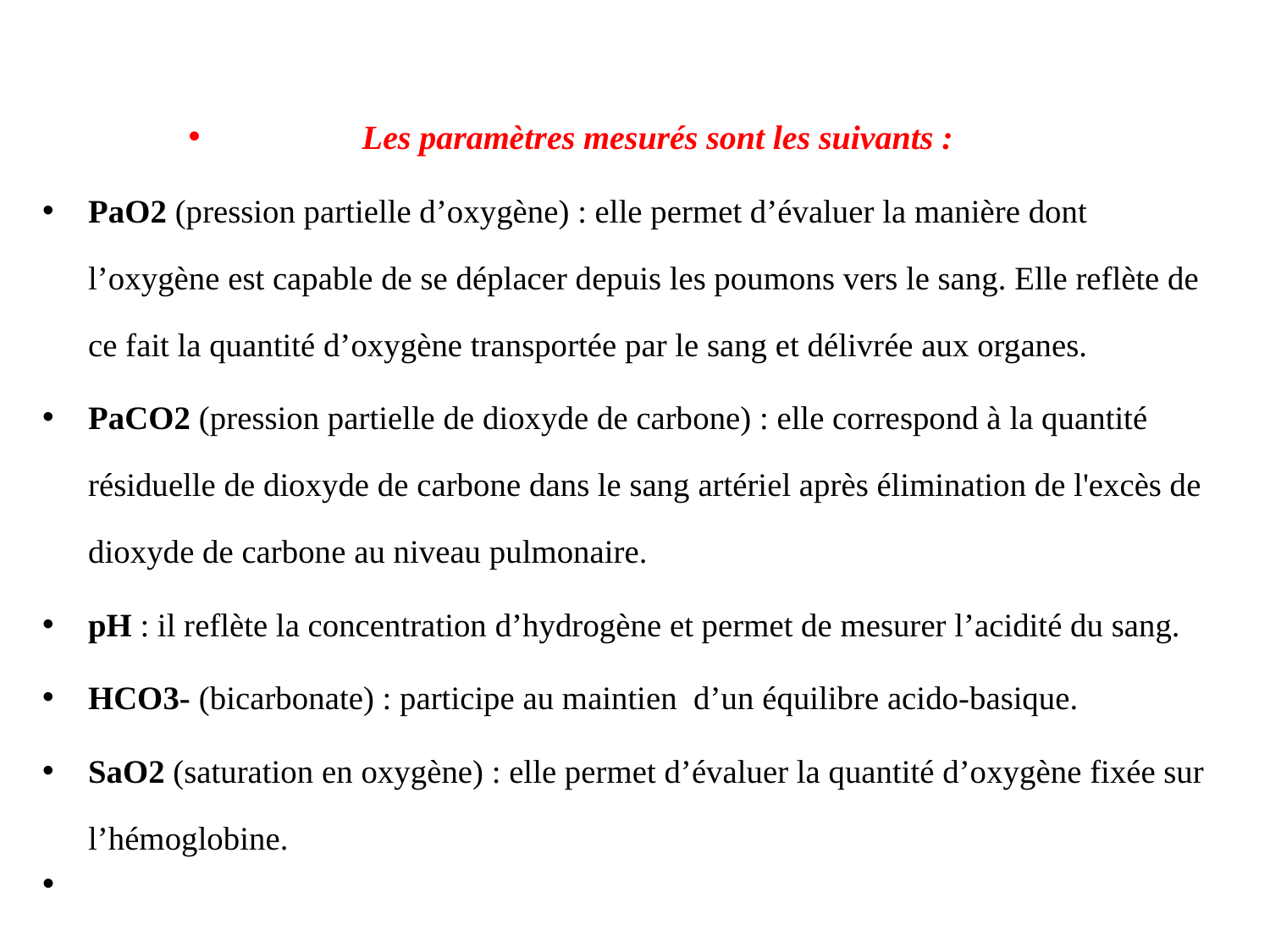

Les paramètres mesurés sont les suivants :
PaO2 (pression partielle d’oxygène) : elle permet d’évaluer la manière dont l’oxygène est capable de se déplacer depuis les poumons vers le sang. Elle reflète de ce fait la quantité d’oxygène transportée par le sang et délivrée aux organes.
PaCO2 (pression partielle de dioxyde de carbone) : elle correspond à la quantité résiduelle de dioxyde de carbone dans le sang artériel après élimination de l'excès de dioxyde de carbone au niveau pulmonaire.
pH : il reflète la concentration d’hydrogène et permet de mesurer l’acidité du sang.
HCO3- (bicarbonate) : participe au maintien  d’un équilibre acido-basique.
SaO2 (saturation en oxygène) : elle permet d’évaluer la quantité d’oxygène fixée sur l’hémoglobine.